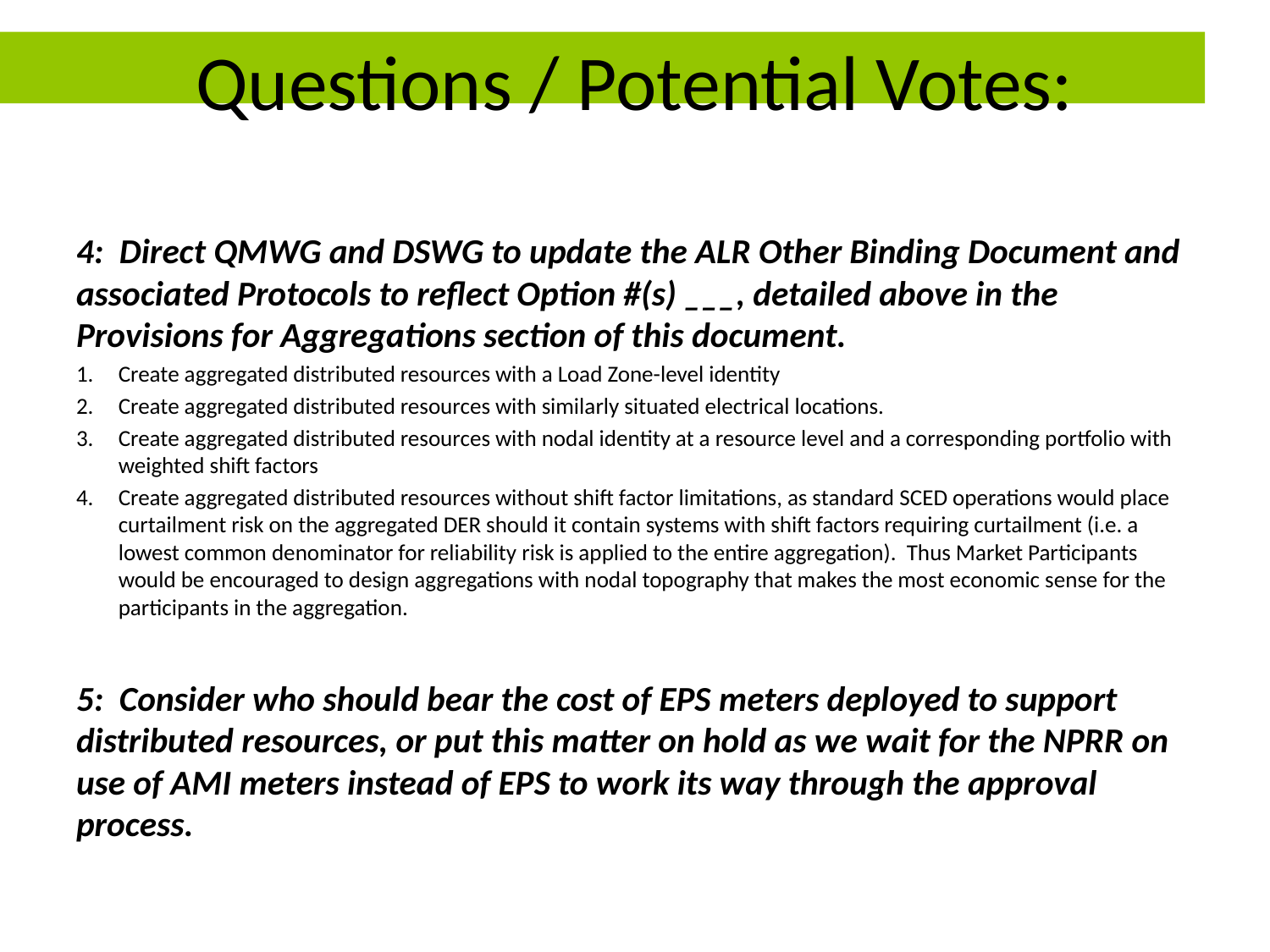

# Questions / Potential Votes:
4:  Direct QMWG and DSWG to update the ALR Other Binding Document and associated Protocols to reflect Option #(s) ___, detailed above in the Provisions for Aggregations section of this document.
Create aggregated distributed resources with a Load Zone-level identity
Create aggregated distributed resources with similarly situated electrical locations.
Create aggregated distributed resources with nodal identity at a resource level and a corresponding portfolio with weighted shift factors
Create aggregated distributed resources without shift factor limitations, as standard SCED operations would place curtailment risk on the aggregated DER should it contain systems with shift factors requiring curtailment (i.e. a lowest common denominator for reliability risk is applied to the entire aggregation).  Thus Market Participants would be encouraged to design aggregations with nodal topography that makes the most economic sense for the participants in the aggregation.

5:  Consider who should bear the cost of EPS meters deployed to support distributed resources, or put this matter on hold as we wait for the NPRR on use of AMI meters instead of EPS to work its way through the approval process.